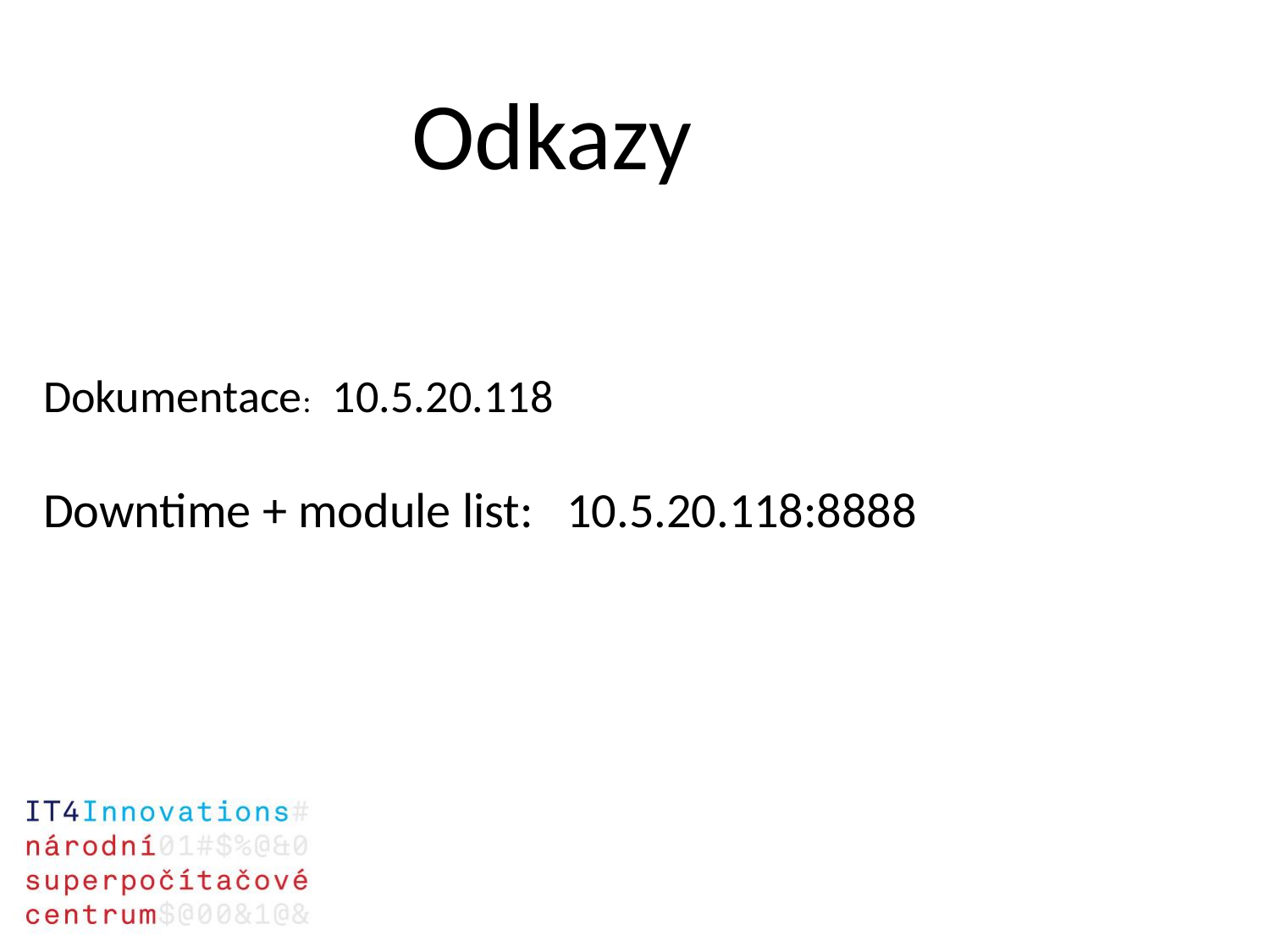

Odkazy
Dokumentace:   10.5.20.118
Downtime + module list:   10.5.20.118:8888